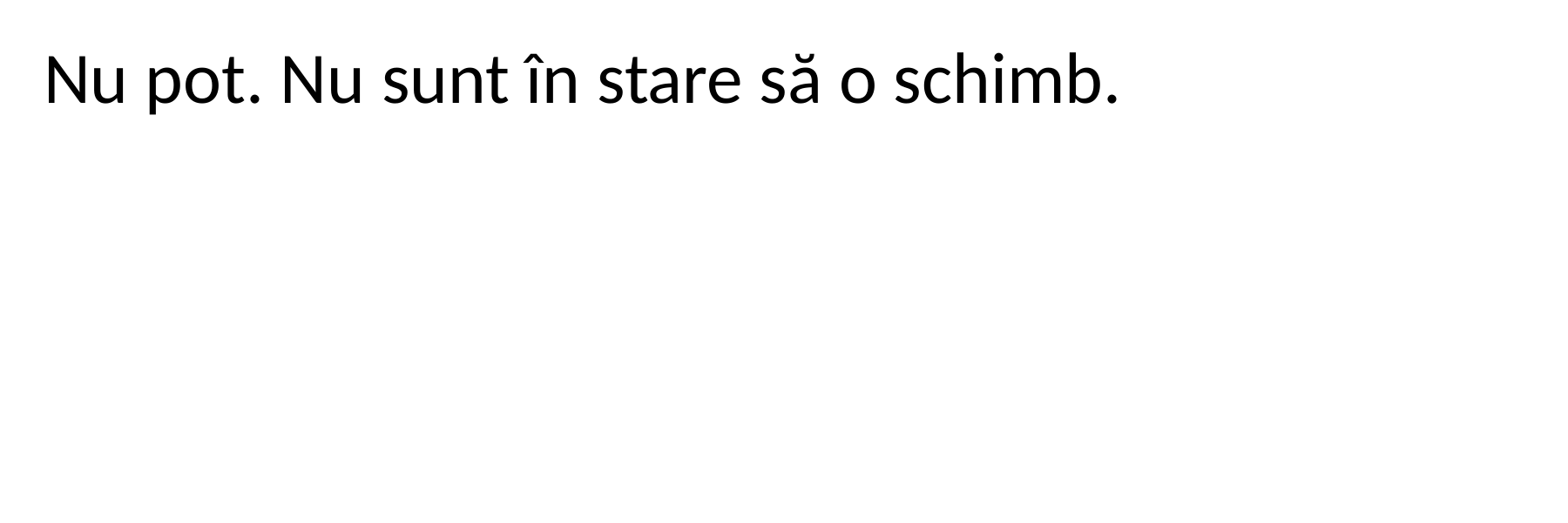

Nu pot. Nu sunt în stare să o schimb.